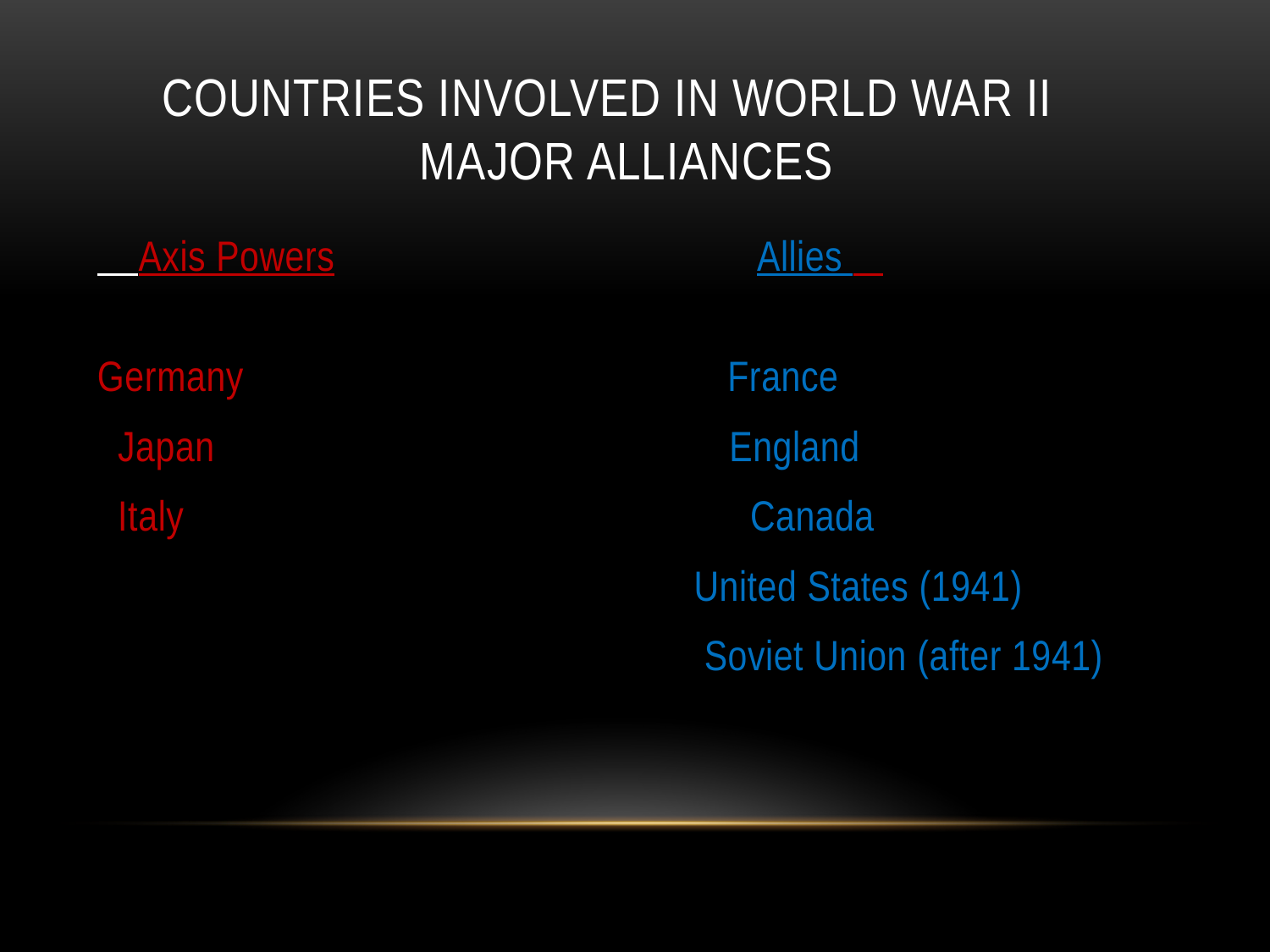

# Countries Involved in World War II Major Alliances
    Axis Powers                                         Allies
Germany                                               France
  Japan                                                  England
  Italy                                                       Canada
                                                          United States (1941)
                                                           Soviet Union (after 1941)